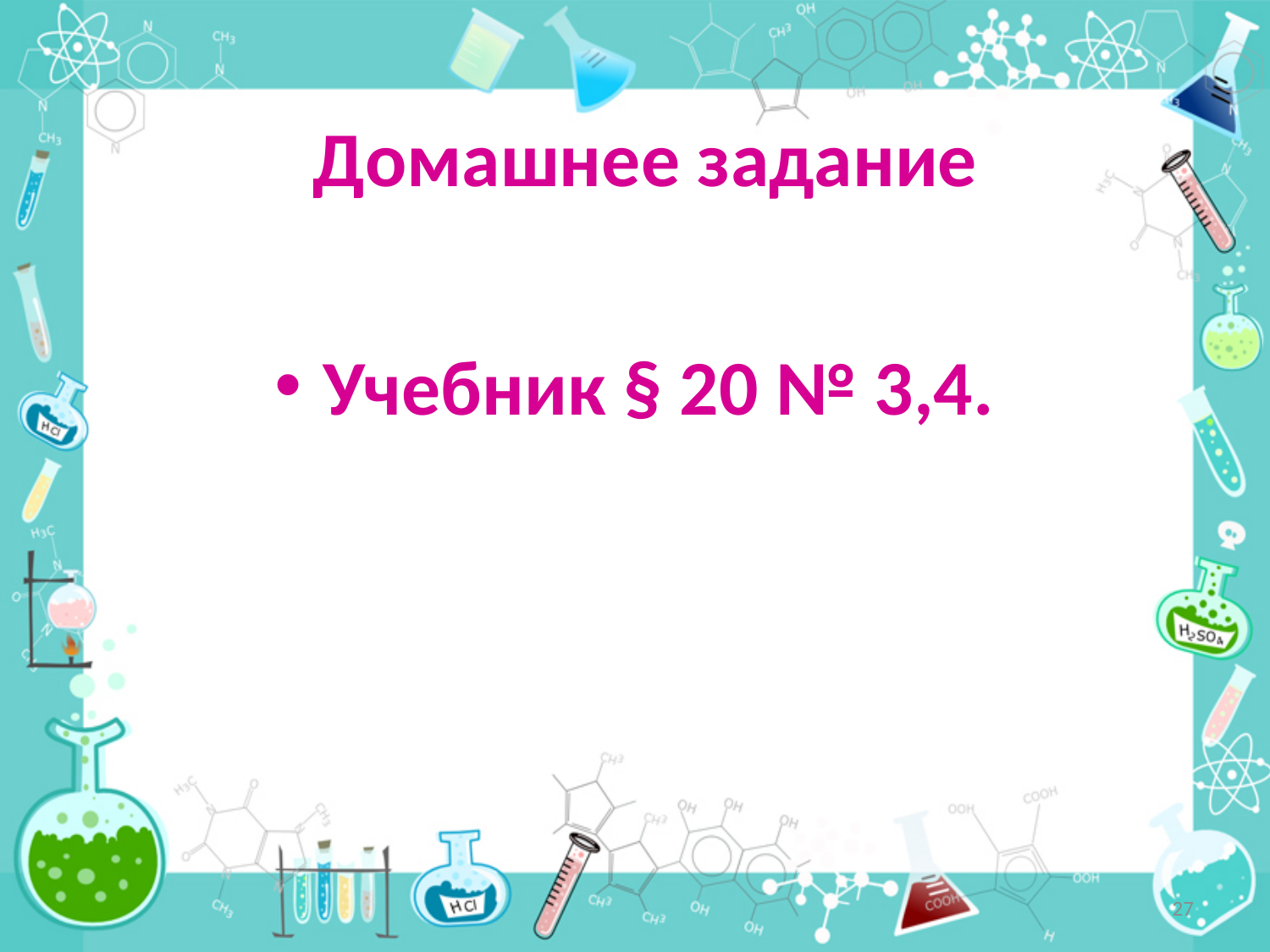

# Домашнее задание

Учебник § 20 № 3,4.

27